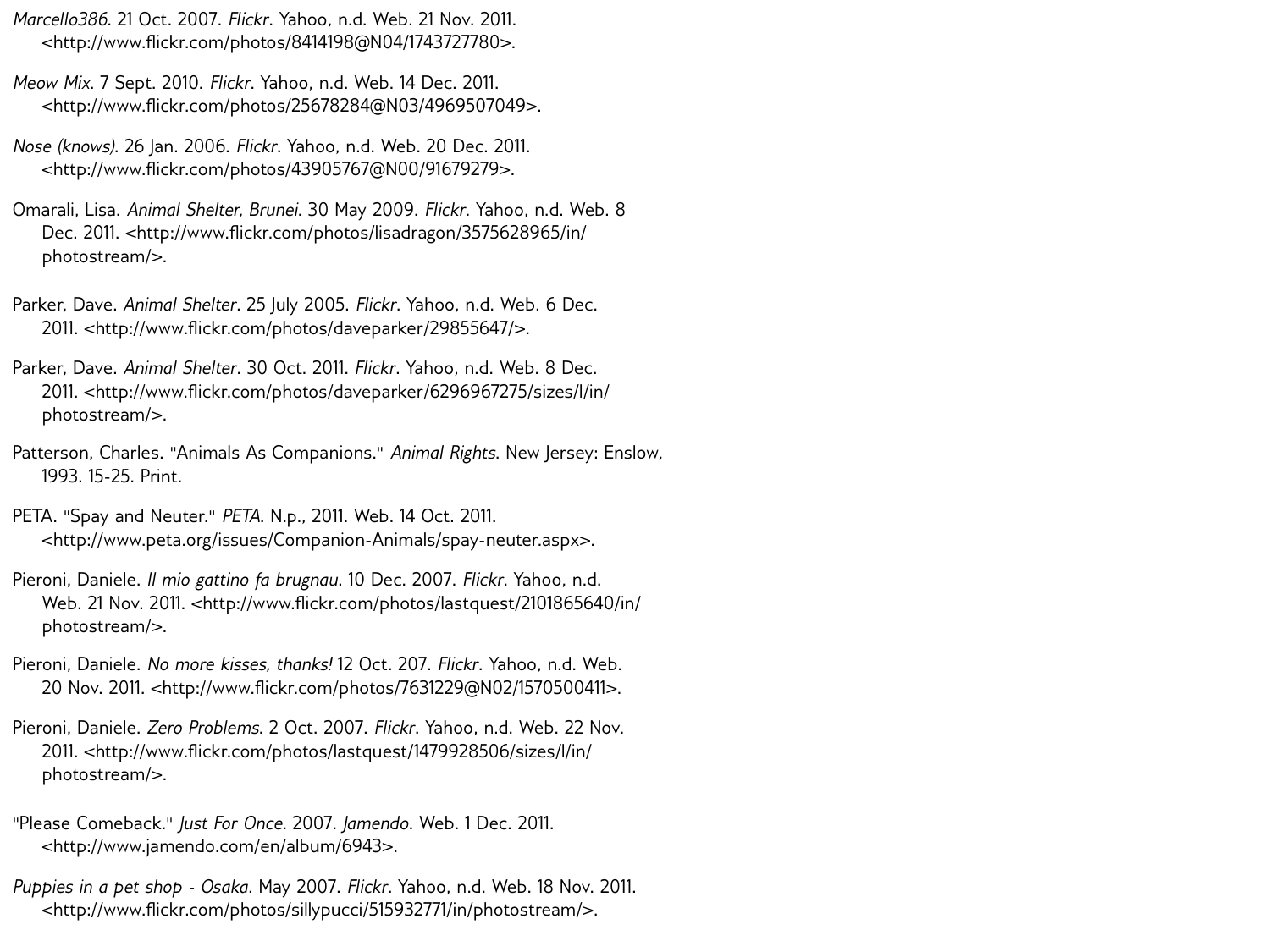

Marcello386. 21 Oct. 2007. Flickr. Yahoo, n.d. Web. 21 Nov. 2011. 
     <http://www.flickr.com/photos/8414198@N04/1743727780>.
Meow Mix. 7 Sept. 2010. Flickr. Yahoo, n.d. Web. 14 Dec. 2011. 
     <http://www.flickr.com/photos/25678284@N03/4969507049>.
Nose (knows). 26 Jan. 2006. Flickr. Yahoo, n.d. Web. 20 Dec. 2011. 
     <http://www.flickr.com/photos/43905767@N00/91679279>.
Omarali, Lisa. Animal Shelter, Brunei. 30 May 2009. Flickr. Yahoo, n.d. Web. 8 
     Dec. 2011. <http://www.flickr.com/photos/lisadragon/3575628965/in/ 
     photostream/>.
Parker, Dave. Animal Shelter. 25 July 2005. Flickr. Yahoo, n.d. Web. 6 Dec. 
     2011. <http://www.flickr.com/photos/daveparker/29855647/>.
Parker, Dave. Animal Shelter. 30 Oct. 2011. Flickr. Yahoo, n.d. Web. 8 Dec. 
     2011. <http://www.flickr.com/photos/daveparker/6296967275/sizes/l/in/ 
     photostream/>.
Patterson, Charles. "Animals As Companions." Animal Rights. New Jersey: Enslow, 
     1993. 15-25. Print.
PETA. "Spay and Neuter." PETA. N.p., 2011. Web. 14 Oct. 2011. 
     <http://www.peta.org/issues/Companion-Animals/spay-neuter.aspx>.
Pieroni, Daniele. Il mio gattino fa brugnau. 10 Dec. 2007. Flickr. Yahoo, n.d. 
     Web. 21 Nov. 2011. <http://www.flickr.com/photos/lastquest/2101865640/in/ 
     photostream/>.
Pieroni, Daniele. No more kisses, thanks! 12 Oct. 207. Flickr. Yahoo, n.d. Web. 
     20 Nov. 2011. <http://www.flickr.com/photos/7631229@N02/1570500411>.
Pieroni, Daniele. Zero Problems. 2 Oct. 2007. Flickr. Yahoo, n.d. Web. 22 Nov. 
     2011. <http://www.flickr.com/photos/lastquest/1479928506/sizes/l/in/ 
     photostream/>.
"Please Comeback." Just For Once. 2007. Jamendo. Web. 1 Dec. 2011. 
     <http://www.jamendo.com/en/album/6943>.
Puppies in a pet shop - Osaka. May 2007. Flickr. Yahoo, n.d. Web. 18 Nov. 2011. 
     <http://www.flickr.com/photos/sillypucci/515932771/in/photostream/>.